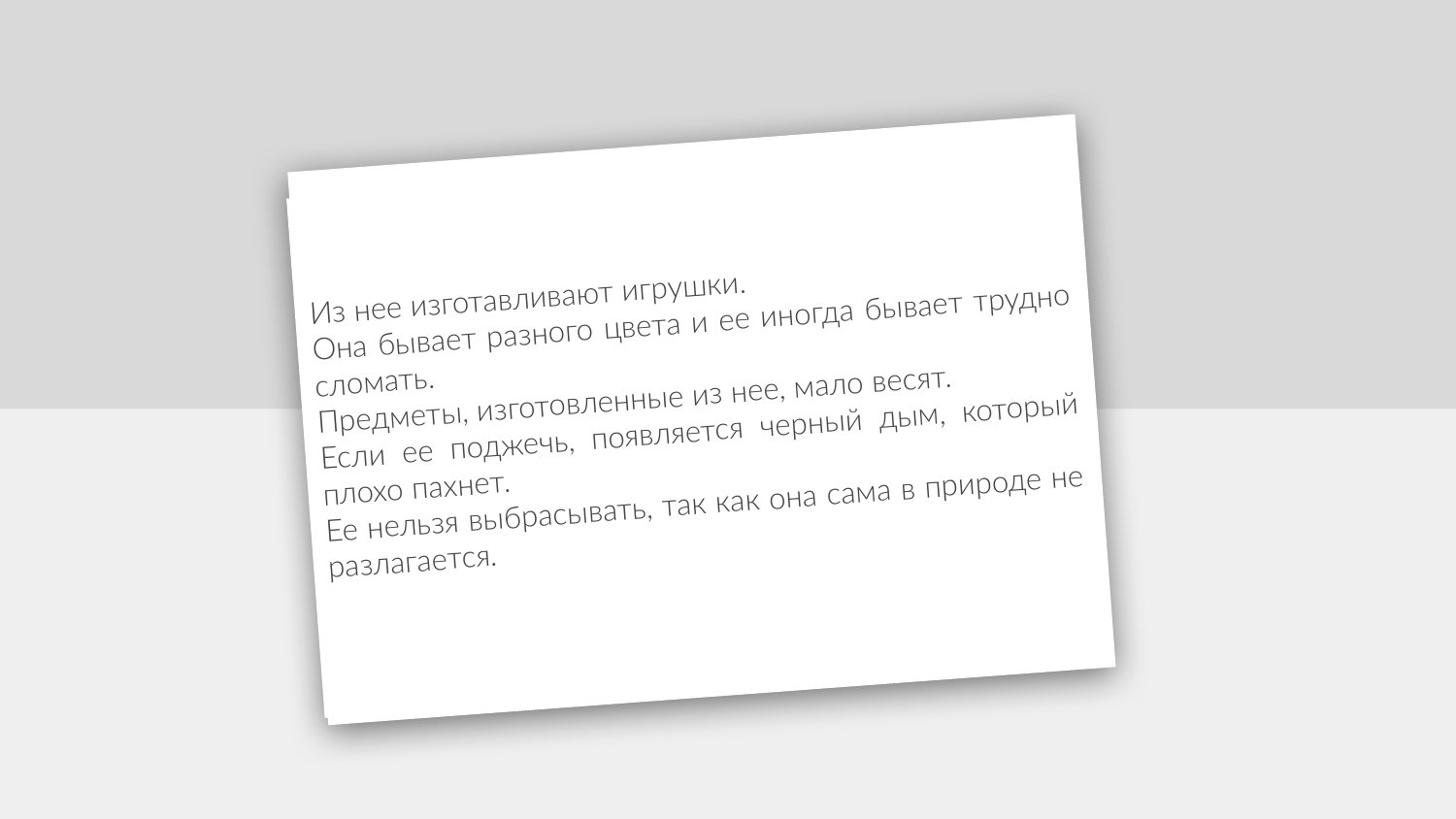

Из нее изготавливают игрушки.
Она бывает разного цвета и ее иногда бывает трудно сломать.
Предметы, изготовленные из нее, мало весят.
Если ее поджечь, появляется черный дым, который плохо пахнет.
Ее нельзя выбрасывать, так как она сама в природе не разлагается.